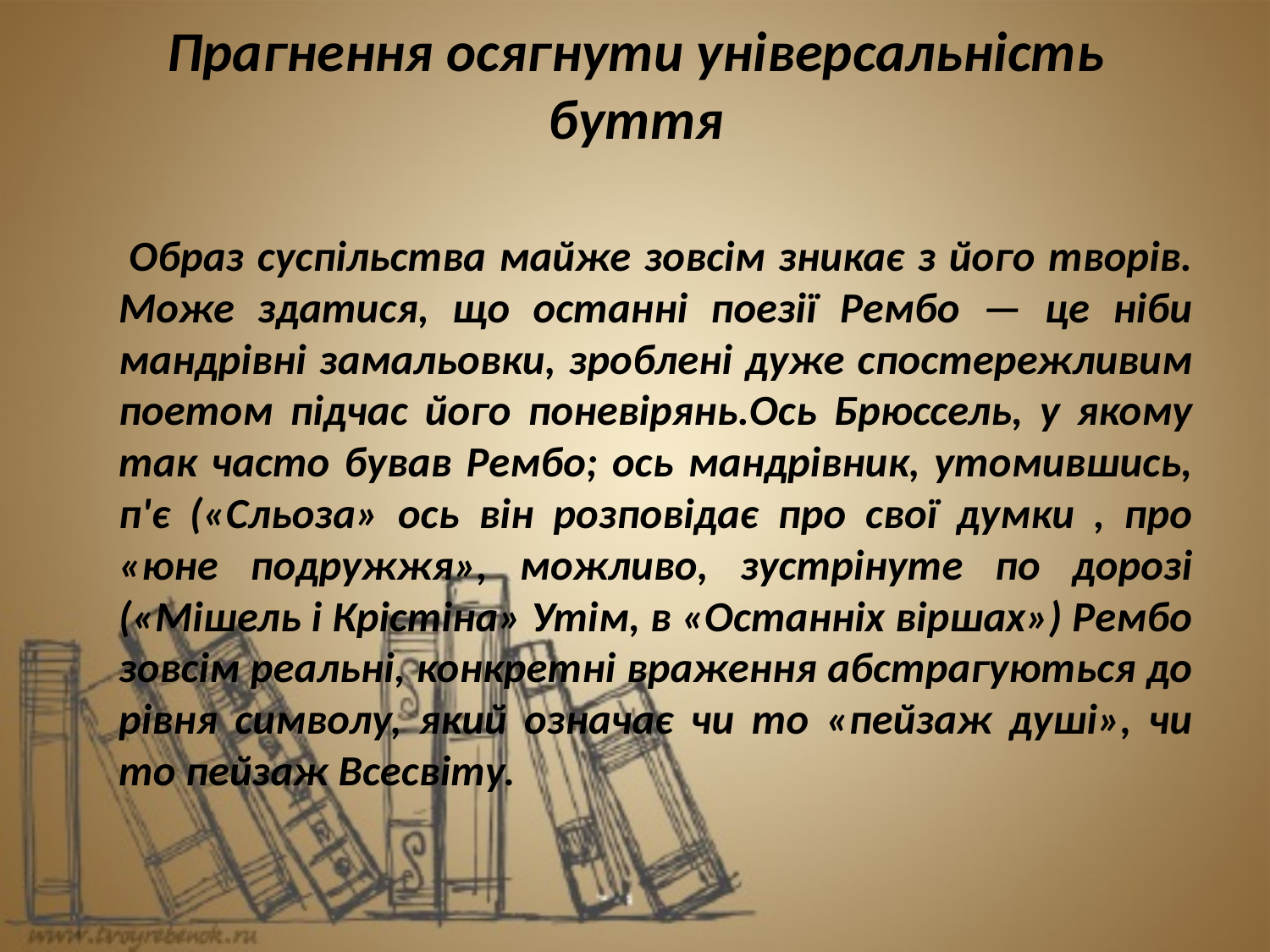

# Прагнення осягнути універсальність буття
    Образ суспільства майже зовсім зникає з його творів. Може здатися, що останні поезії Рембо — це ніби мандрівні замальовки, зроблені дуже спостережливим поетом підчас його поневірянь.Ось Брюссель, у якому так часто бував Рембо; ось мандрівник, утомившись, п'є («Сльоза» ось він розповідає про свої думки , про «юне подружжя», можливо, зустрінуте по дорозі («Мішель і Крістіна» Утім, в «Останніх віршах») Рембо зовсім реальні, конкретні враження абстрагуються до рівня символу, який означає чи то «пейзаж душі», чи то пейзаж Всесвіту.